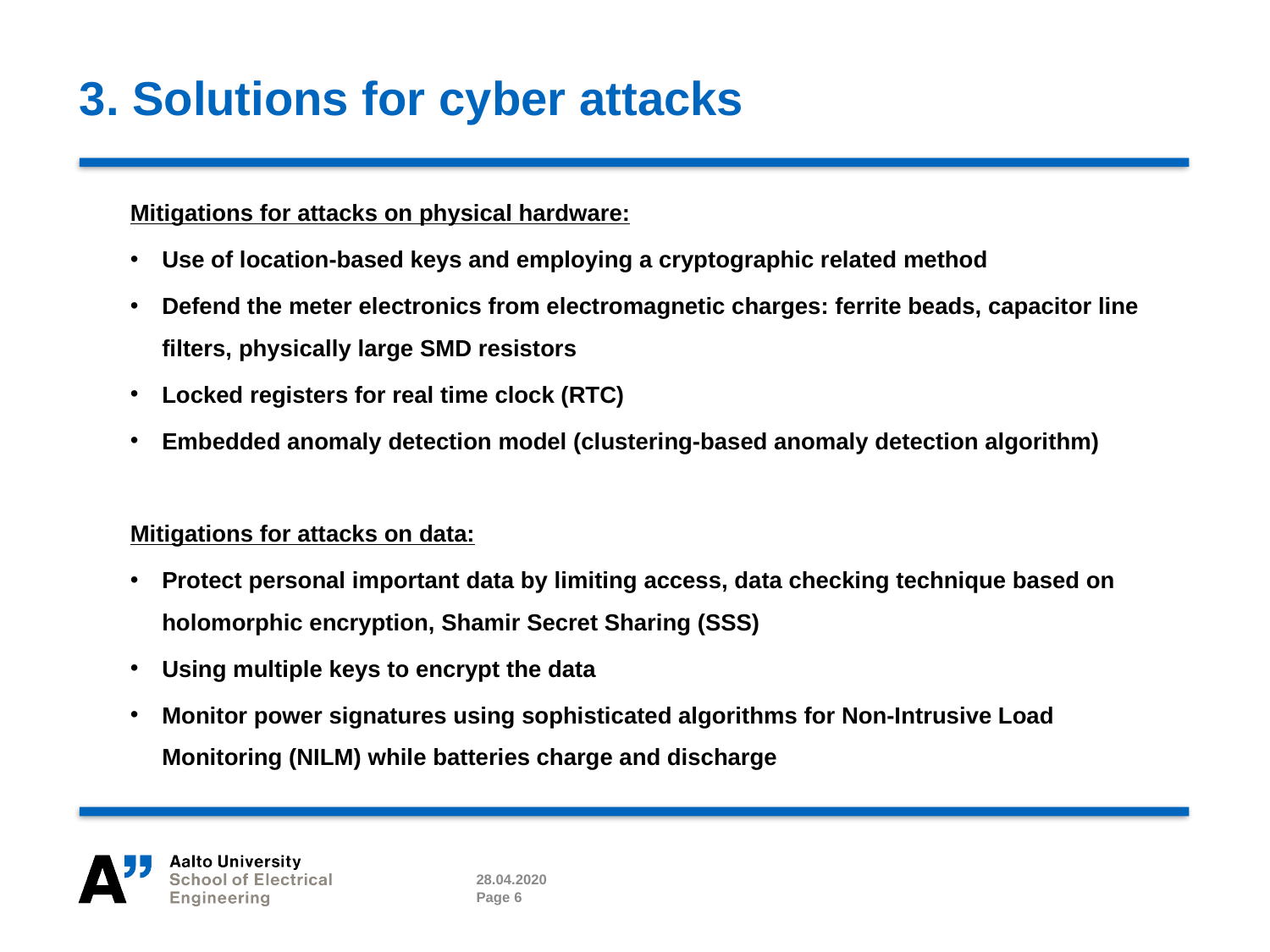

3. Solutions for cyber attacks
Mitigations for attacks on physical hardware:
Use of location-based keys and employing a cryptographic related method
Defend the meter electronics from electromagnetic charges: ferrite beads, capacitor line filters, physically large SMD resistors
Locked registers for real time clock (RTC)
Embedded anomaly detection model (clustering-based anomaly detection algorithm)

Mitigations for attacks on data:
Protect personal important data by limiting access, data checking technique based on holomorphic encryption, Shamir Secret Sharing (SSS)
Using multiple keys to encrypt the data
Monitor power signatures using sophisticated algorithms for Non-Intrusive Load Monitoring (NILM) while batteries charge and discharge

28.04.2020

Page 6